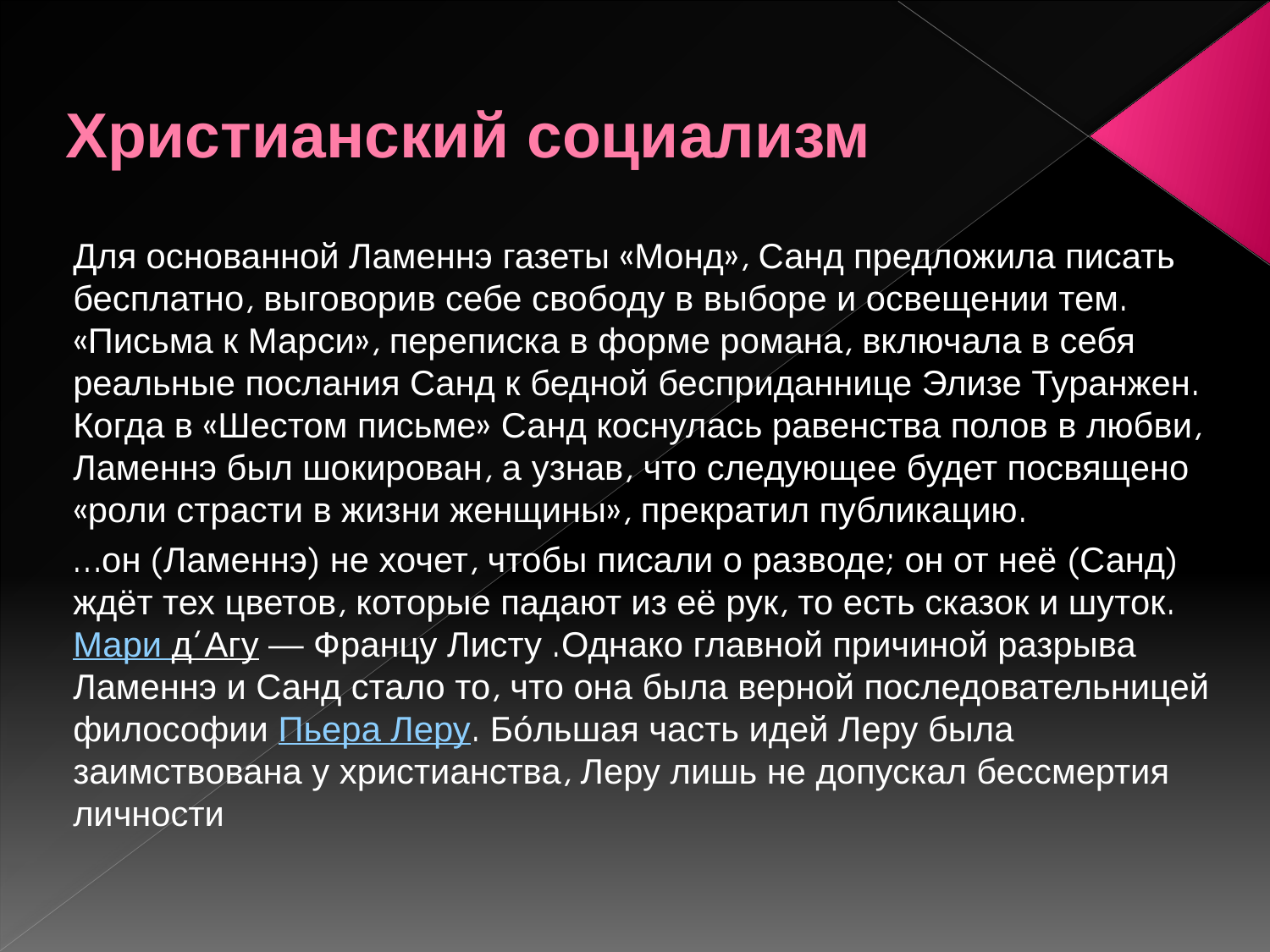

# Христианский социализм
Для основанной Ламеннэ газеты «Монд», Санд предложила писать бесплатно, выговорив себе свободу в выборе и освещении тем. «Письма к Марси», переписка в форме романа, включала в себя реальные послания Санд к бедной бесприданнице Элизе Туранжен. Когда в «Шестом письме» Санд коснулась равенства полов в любви, Ламеннэ был шокирован, а узнав, что следующее будет посвящено «роли страсти в жизни женщины», прекратил публикацию.
…он (Ламеннэ) не хочет, чтобы писали о разводе; он от неё (Санд) ждёт тех цветов, которые падают из её рук, то есть сказок и шуток. Мари д’Агу — Францу Листу .Однако главной причиной разрыва Ламеннэ и Санд стало то, что она была верной последовательницей философии Пьера Леру. Бо́льшая часть идей Леру была заимствована у христианства, Леру лишь не допускал бессмертия личности